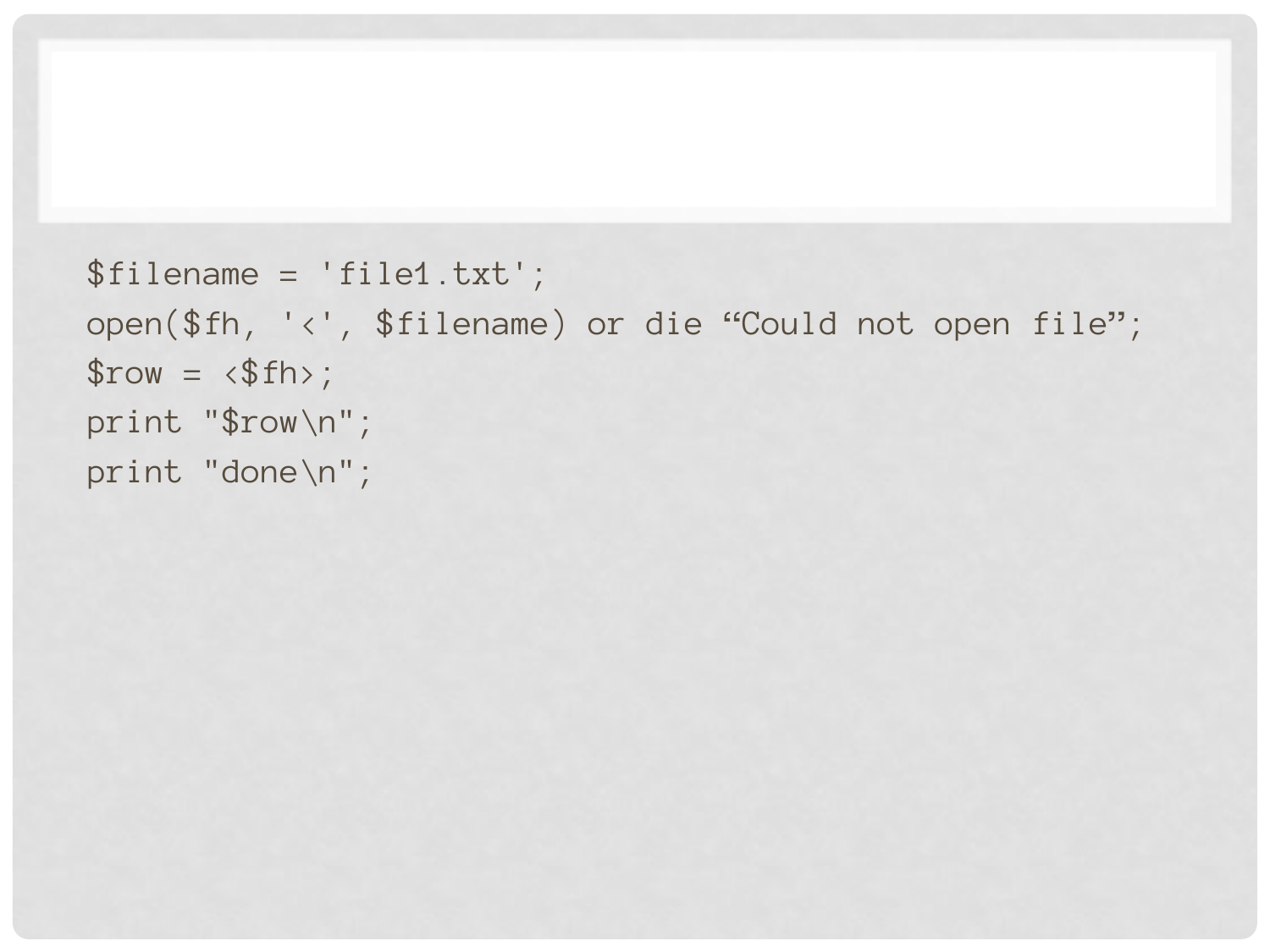

#
$filename = 'file1.txt';
open($fh, '<', $filename) or die “Could not open file”;
$row = <$fh>;
print "$row\n";
print "done\n";